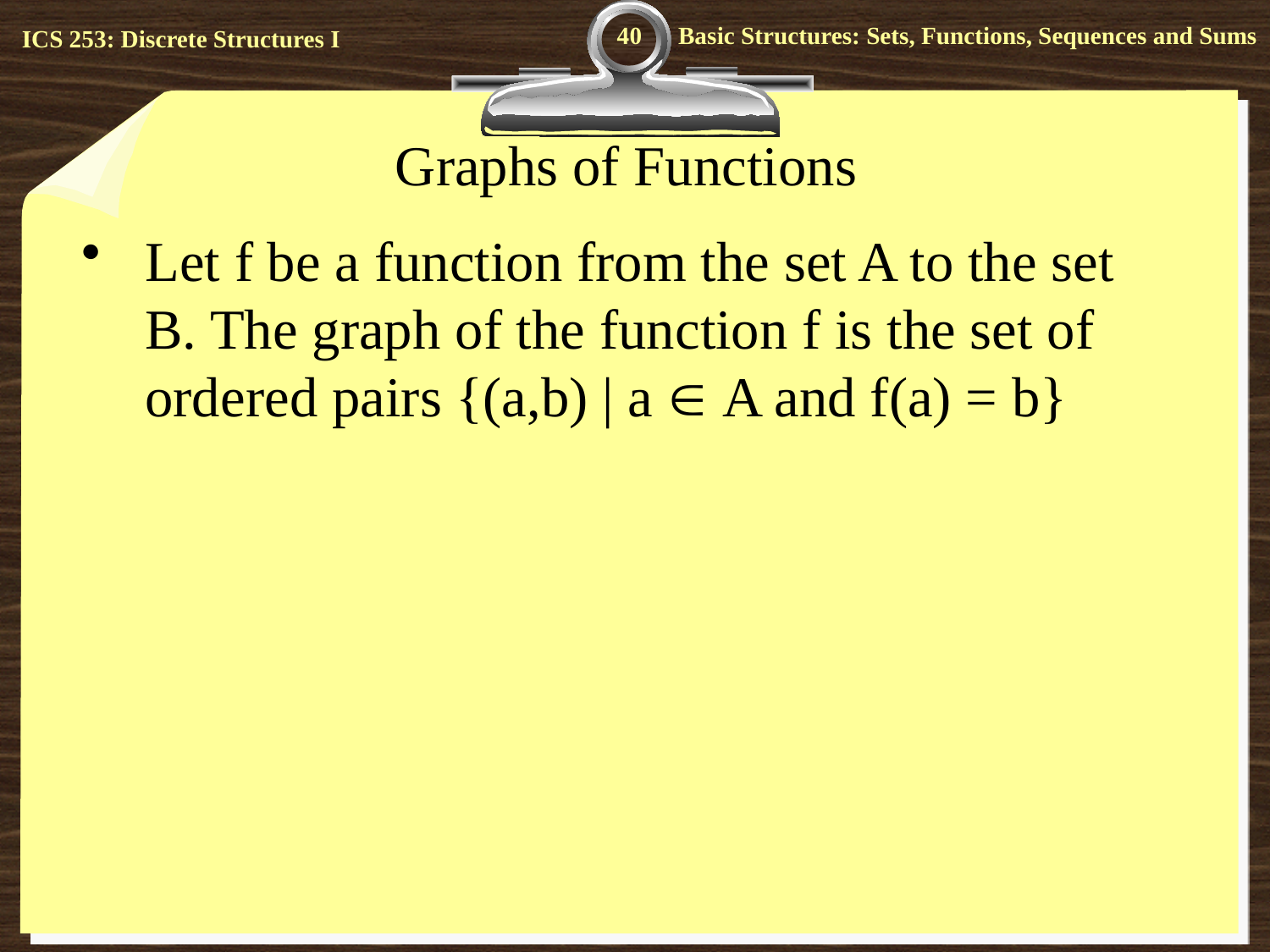

40
# Graphs of Functions
Let f be a function from the set A to the set B. The graph of the function f is the set of ordered pairs {(a,b) | a ∈ A and f(a) = b}